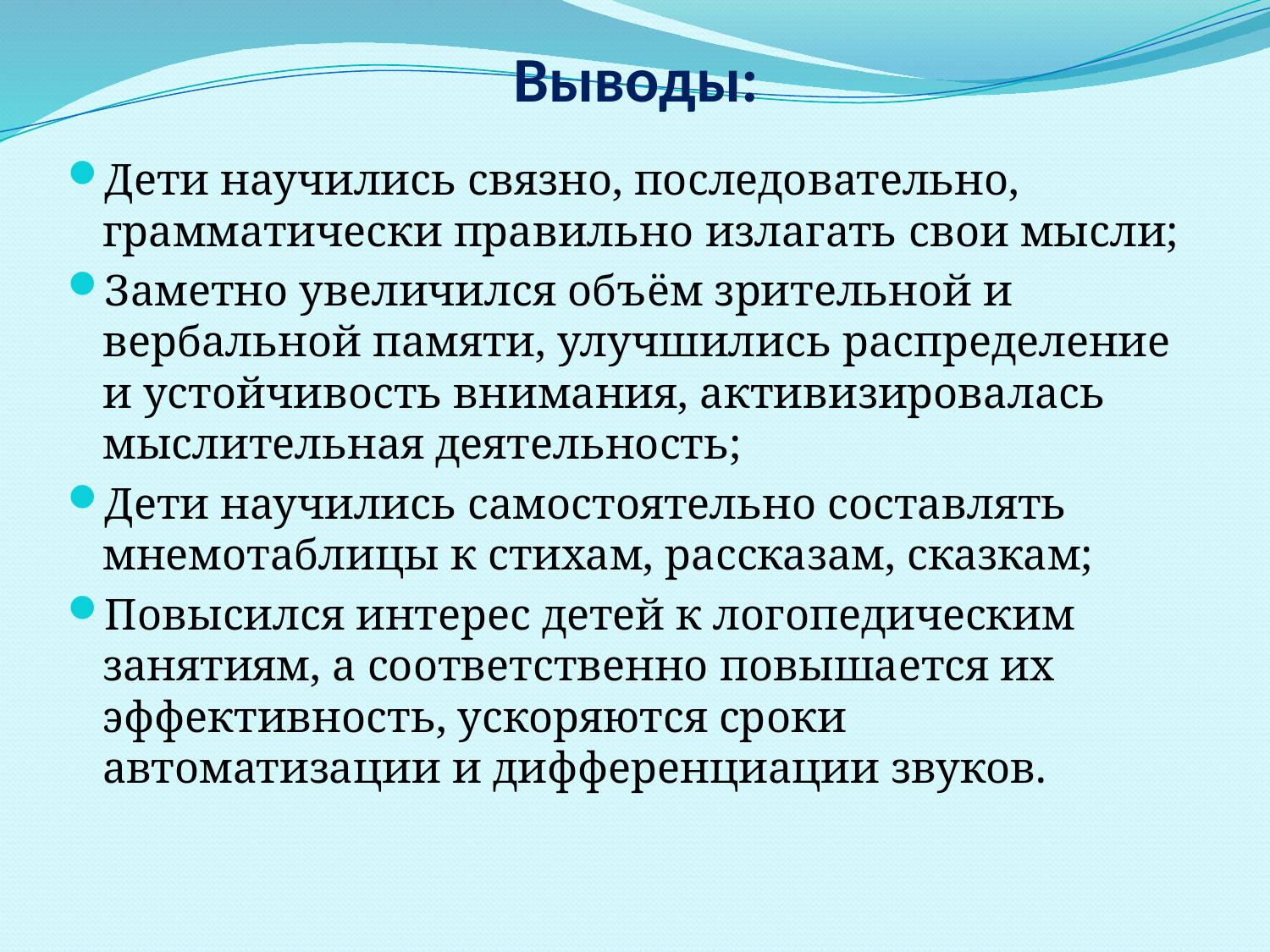

# Выводы:
Дети научились связно, последовательно,  грамматически правильно излагать свои мысли;
Заметно увеличился объём зрительной и вербальной памяти, улучшились распределение и устойчивость внимания, активизировалась мыслительная деятельность;
Дети научились самостоятельно составлять мнемотаблицы к стихам, рассказам, сказкам;
Повысился интерес детей к логопедическим занятиям, а соответственно повышается их эффективность, ускоряются сроки автоматизации и дифференциации звуков.